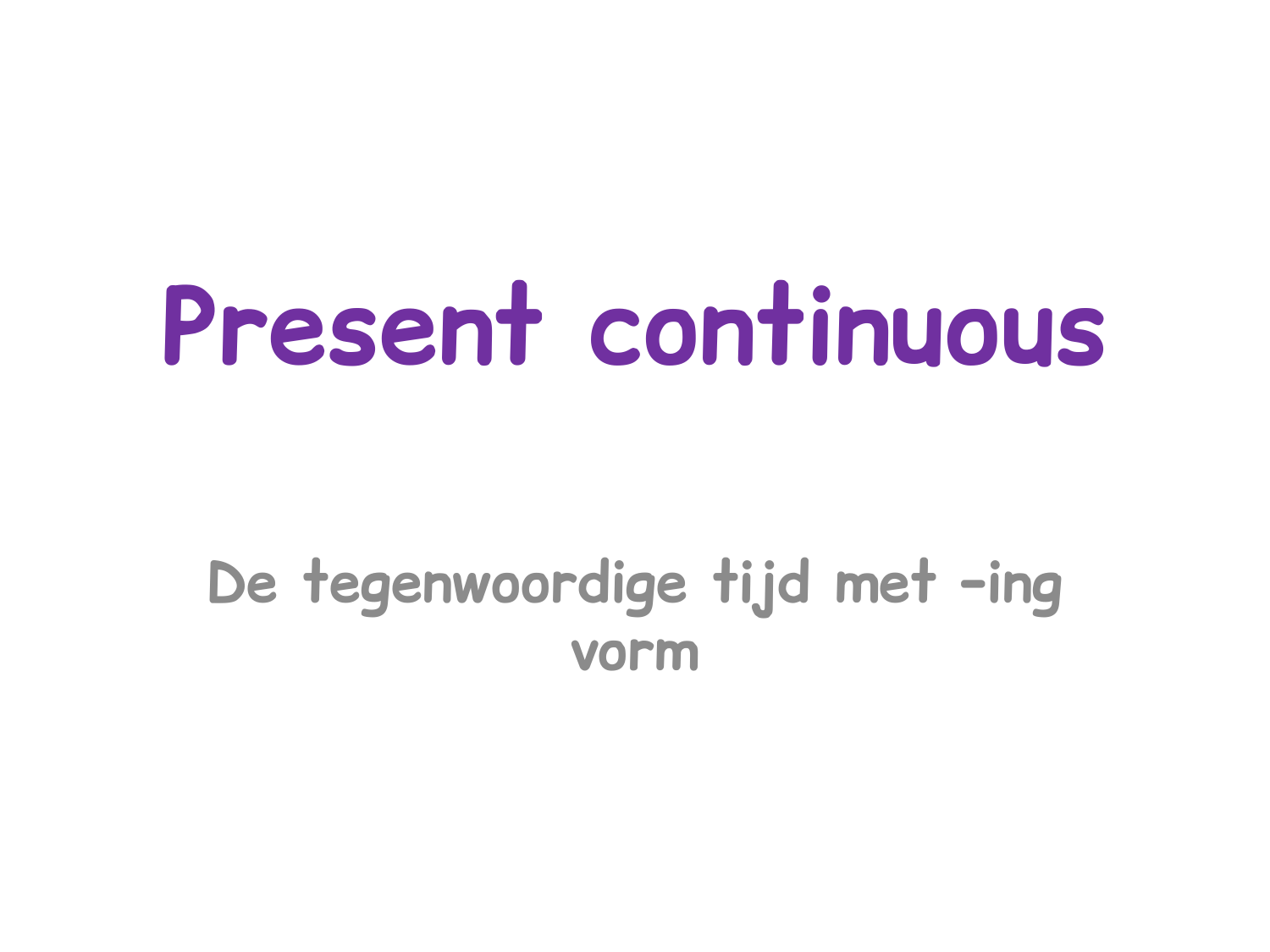

# Present continuous
De tegenwoordige tijd met –ing vorm